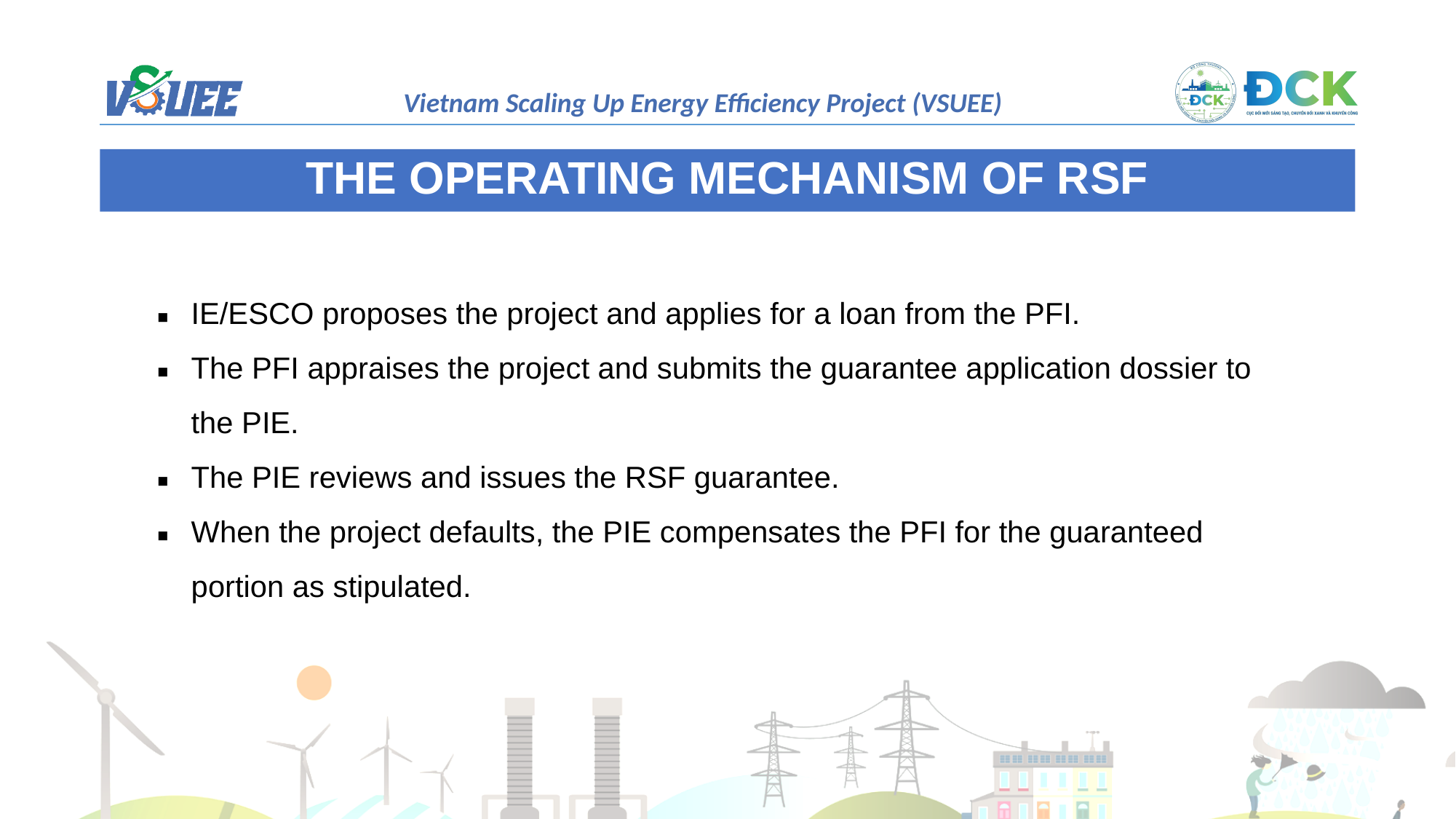

THE OPERATING MECHANISM OF RSF
IE/ESCO proposes the project and applies for a loan from the PFI.
The PFI appraises the project and submits the guarantee application dossier to the PIE.
The PIE reviews and issues the RSF guarantee.
When the project defaults, the PIE compensates the PFI for the guaranteed portion as stipulated.